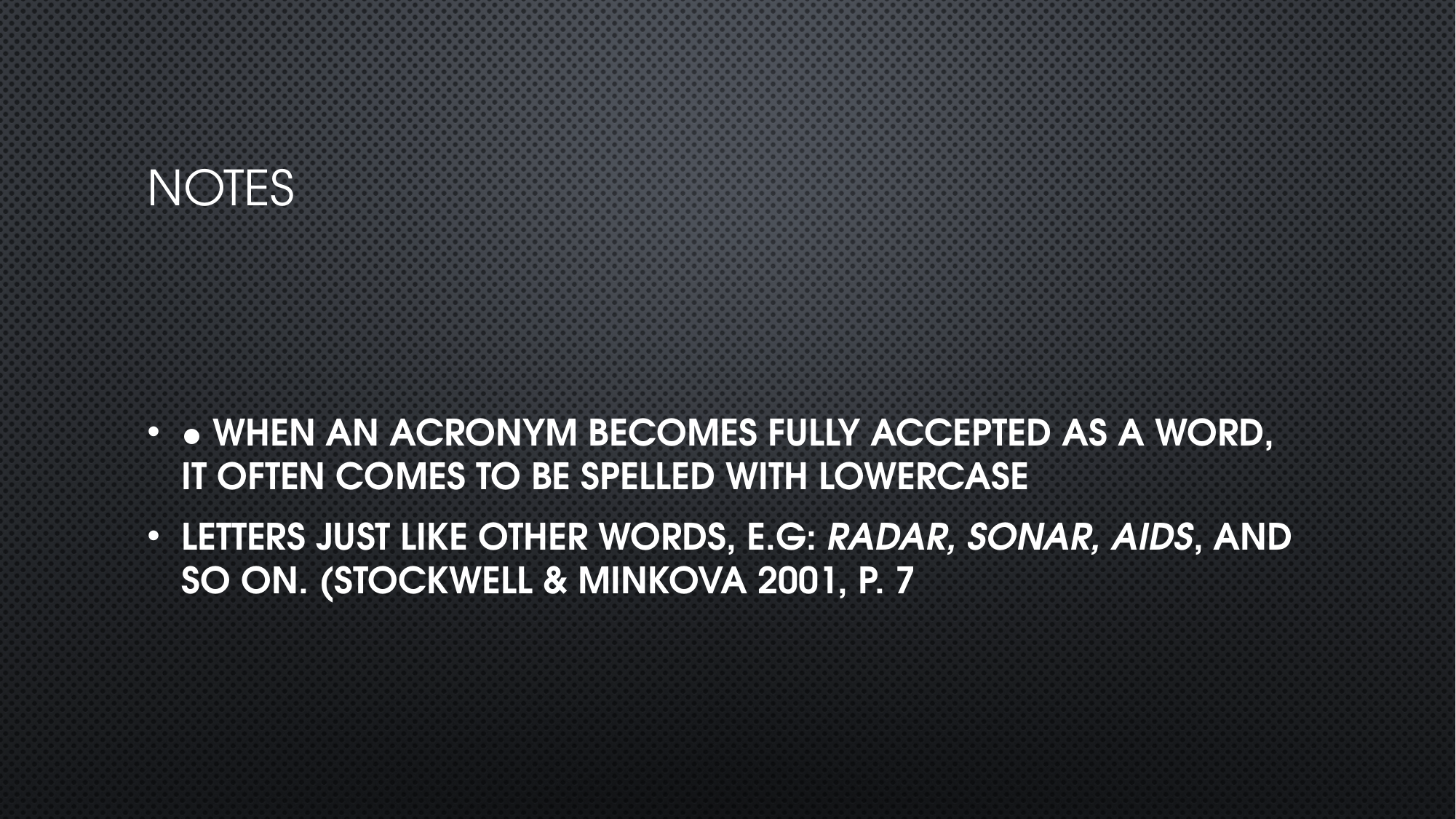

# NOTES
• When an acronym becomes fully accepted as a word, it often comes to be spelled with lowercase
letters just like other words, e.g: radar, sonar, aids, and so on. (Stockwell & Minkova 2001, p. 7